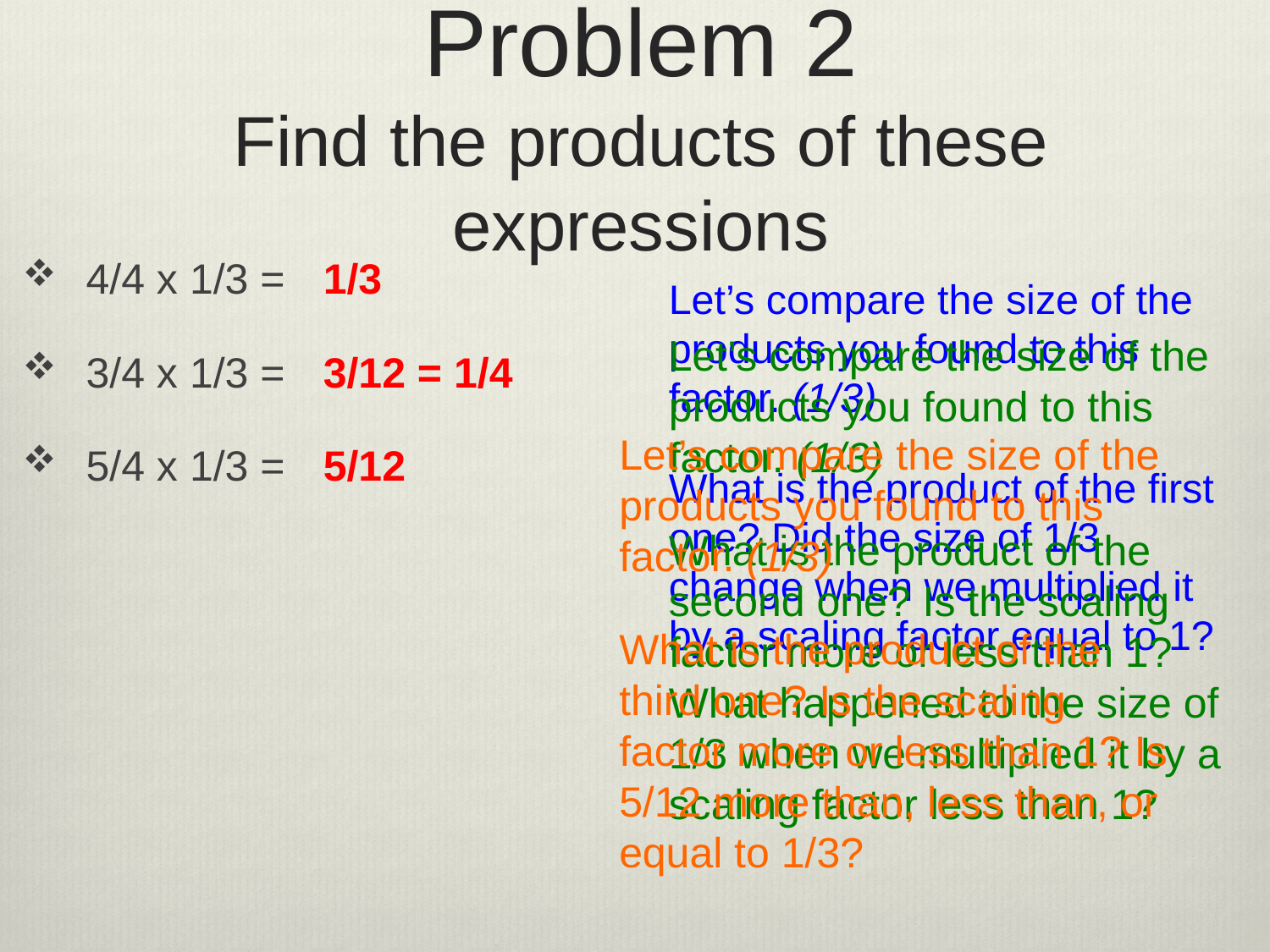

# Problem 2 Find the products of these expressions
4/4 x 1/3 =
3/4 x 1/3 =
5/4 x 1/3 =
1/3
3/12 = 1/4
5/12

Let’s compare the size of the products you found to this factor. (1/3)
What is the product of the first one? Did the size of 1/3 change when we multiplied it by a scaling factor equal to 1?
Let’s compare the size of the products you found to this factor. (1/3)
What is the product of the second one? Is the scaling factor more or less than 1? What happened to the size of 1/3 when we multiplied it by a scaling factor less than 1?
Let’s compare the size of the products you found to this factor. (1/3)
What is the product of the third one? Is the scaling factor more or less than 1? Is 5/12 more than, less than, or equal to 1/3?